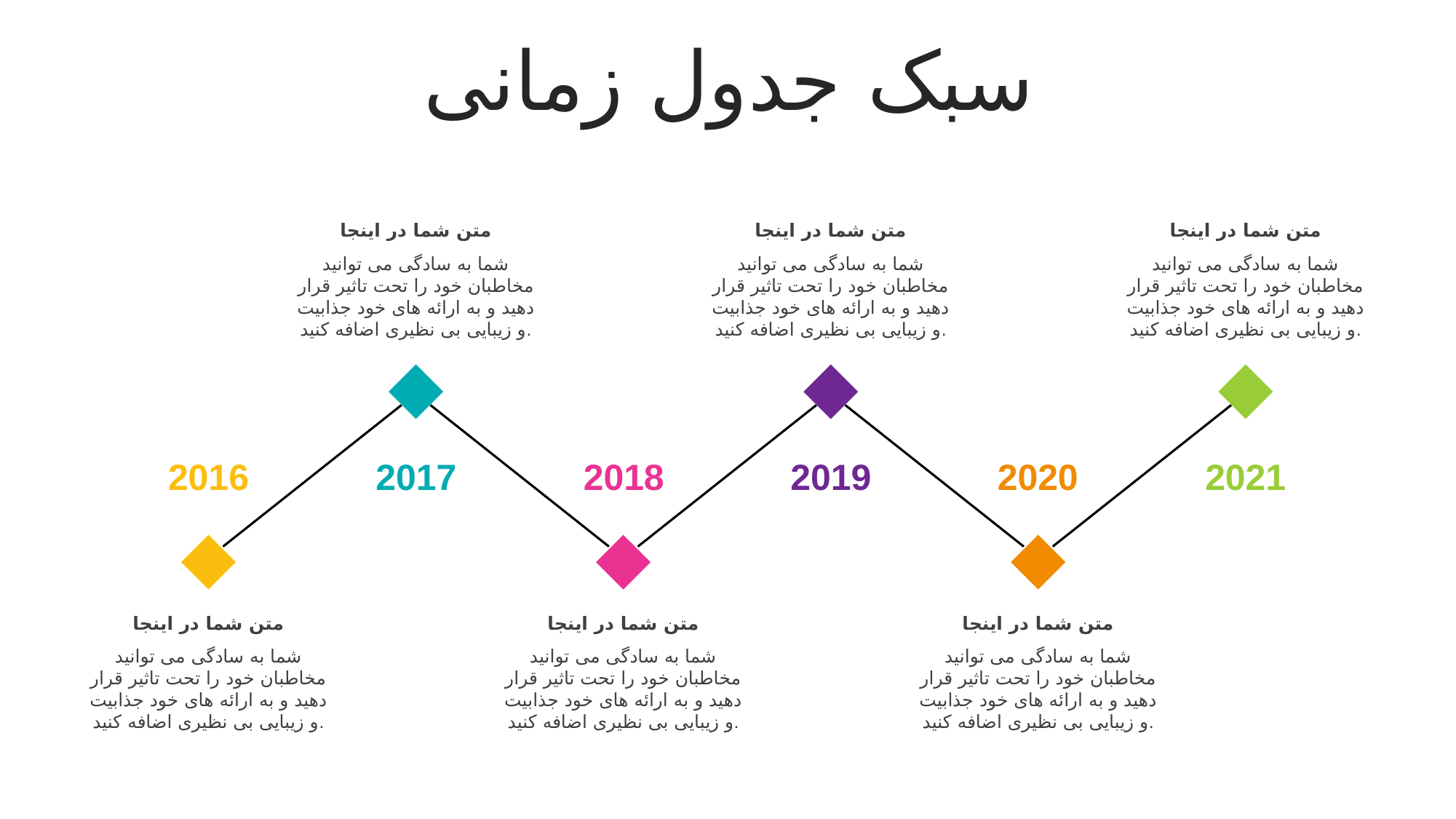

سبک جدول زمانی
متن شما در اینجا
شما به سادگی می توانید مخاطبان خود را تحت تاثیر قرار دهید و به ارائه های خود جذابیت و زیبایی بی نظیری اضافه کنید.
متن شما در اینجا
شما به سادگی می توانید مخاطبان خود را تحت تاثیر قرار دهید و به ارائه های خود جذابیت و زیبایی بی نظیری اضافه کنید.
متن شما در اینجا
شما به سادگی می توانید مخاطبان خود را تحت تاثیر قرار دهید و به ارائه های خود جذابیت و زیبایی بی نظیری اضافه کنید.

2021
2020
2019
2018
2017
2016
متن شما در اینجا
شما به سادگی می توانید مخاطبان خود را تحت تاثیر قرار دهید و به ارائه های خود جذابیت و زیبایی بی نظیری اضافه کنید.
متن شما در اینجا
شما به سادگی می توانید مخاطبان خود را تحت تاثیر قرار دهید و به ارائه های خود جذابیت و زیبایی بی نظیری اضافه کنید.
متن شما در اینجا
شما به سادگی می توانید مخاطبان خود را تحت تاثیر قرار دهید و به ارائه های خود جذابیت و زیبایی بی نظیری اضافه کنید.